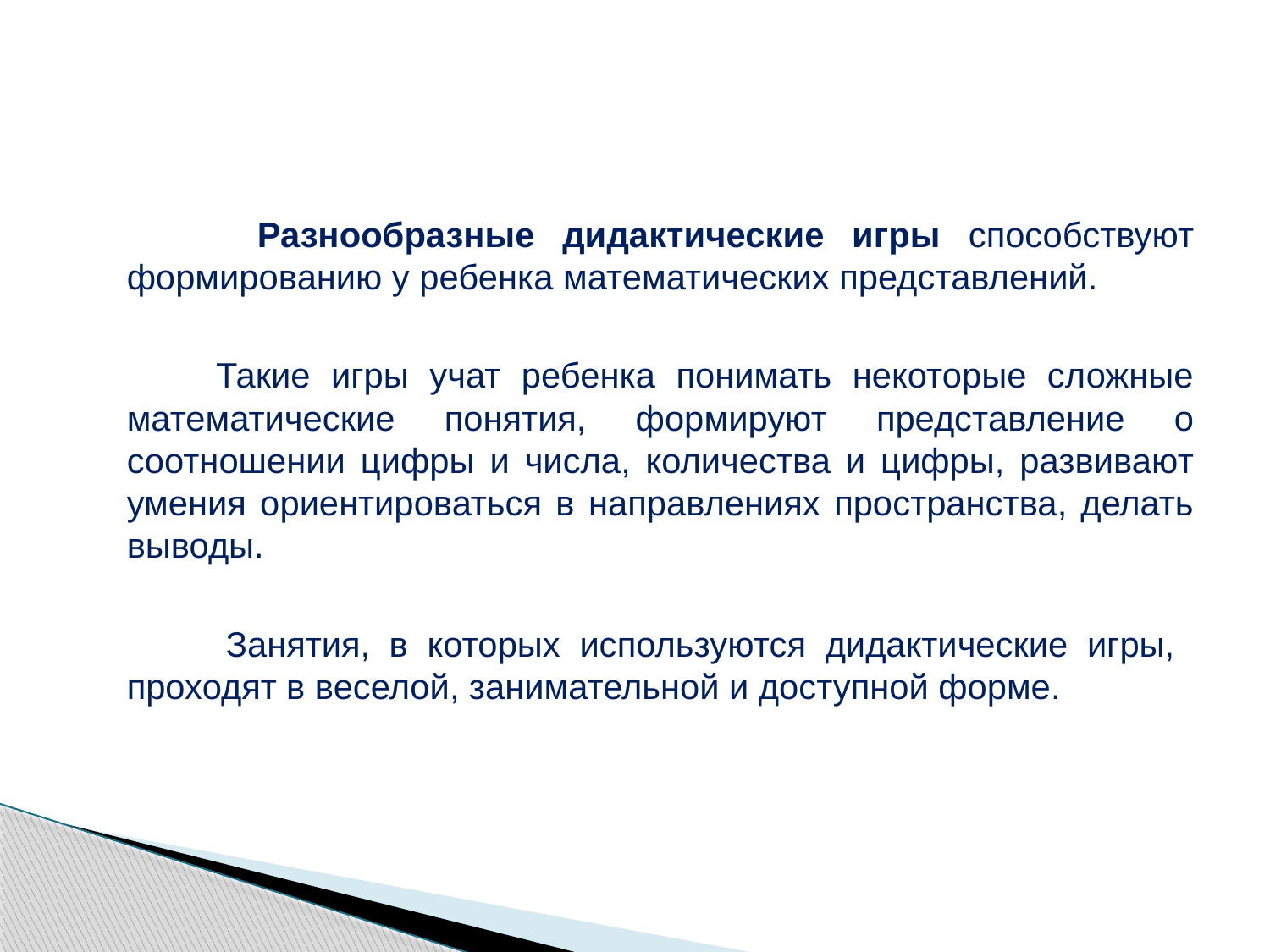

#
      Разнообразные дидактические игры способствуют формированию у ребенка математических представлений.

      Такие игры учат ребенка понимать некоторые сложные математические понятия, формируют представление о соотношении цифры и числа, количества и цифры, развивают умения ориентироваться в направлениях пространства, делать выводы.

       Занятия, в которых используются дидактические игры,  проходят в веселой, занимательной и доступной форме.